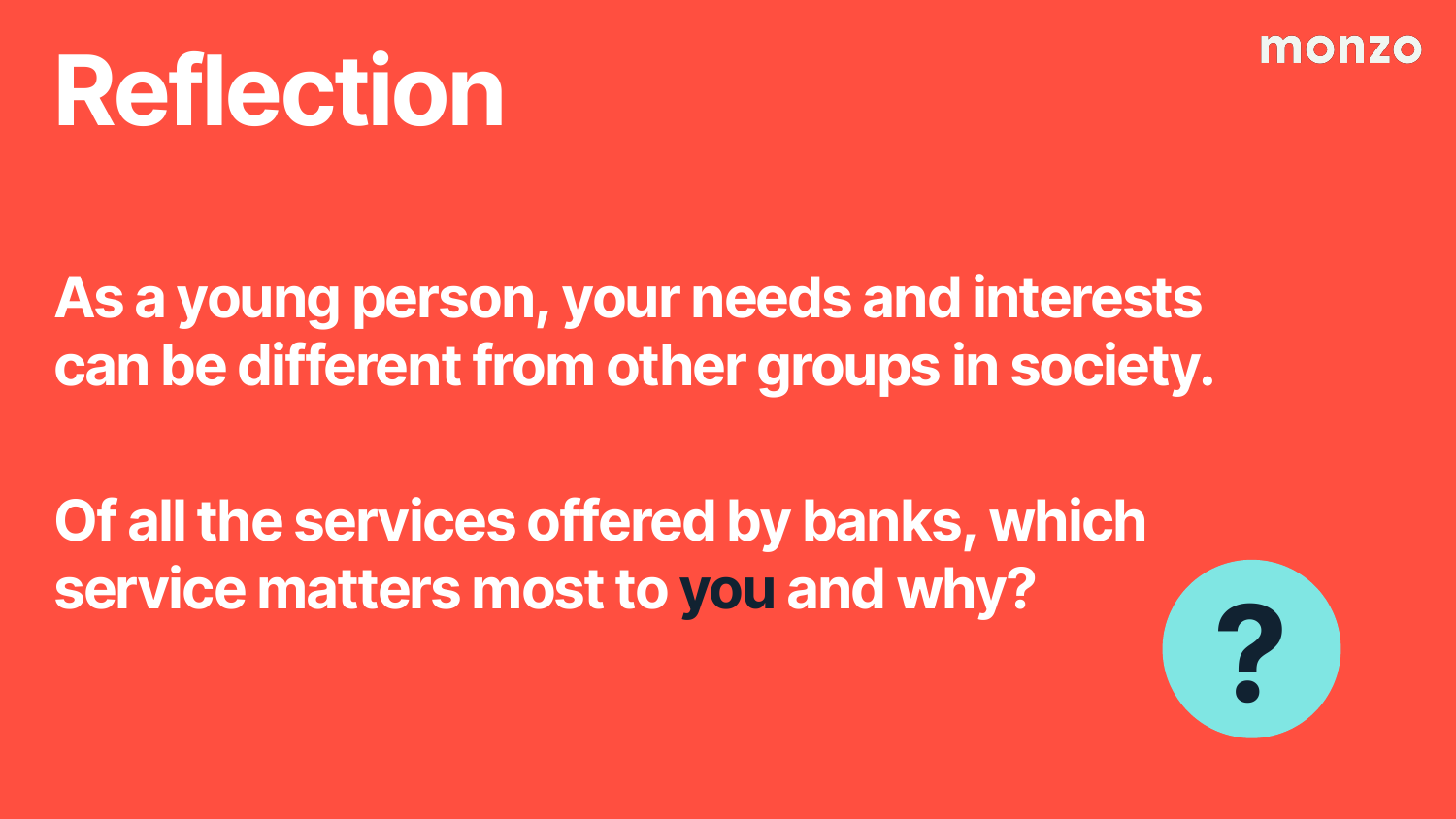

# Reflection
As a young person, your needs and interests can be different from other groups in society.

Of all the services offered by banks, which service matters most to you and why?

?